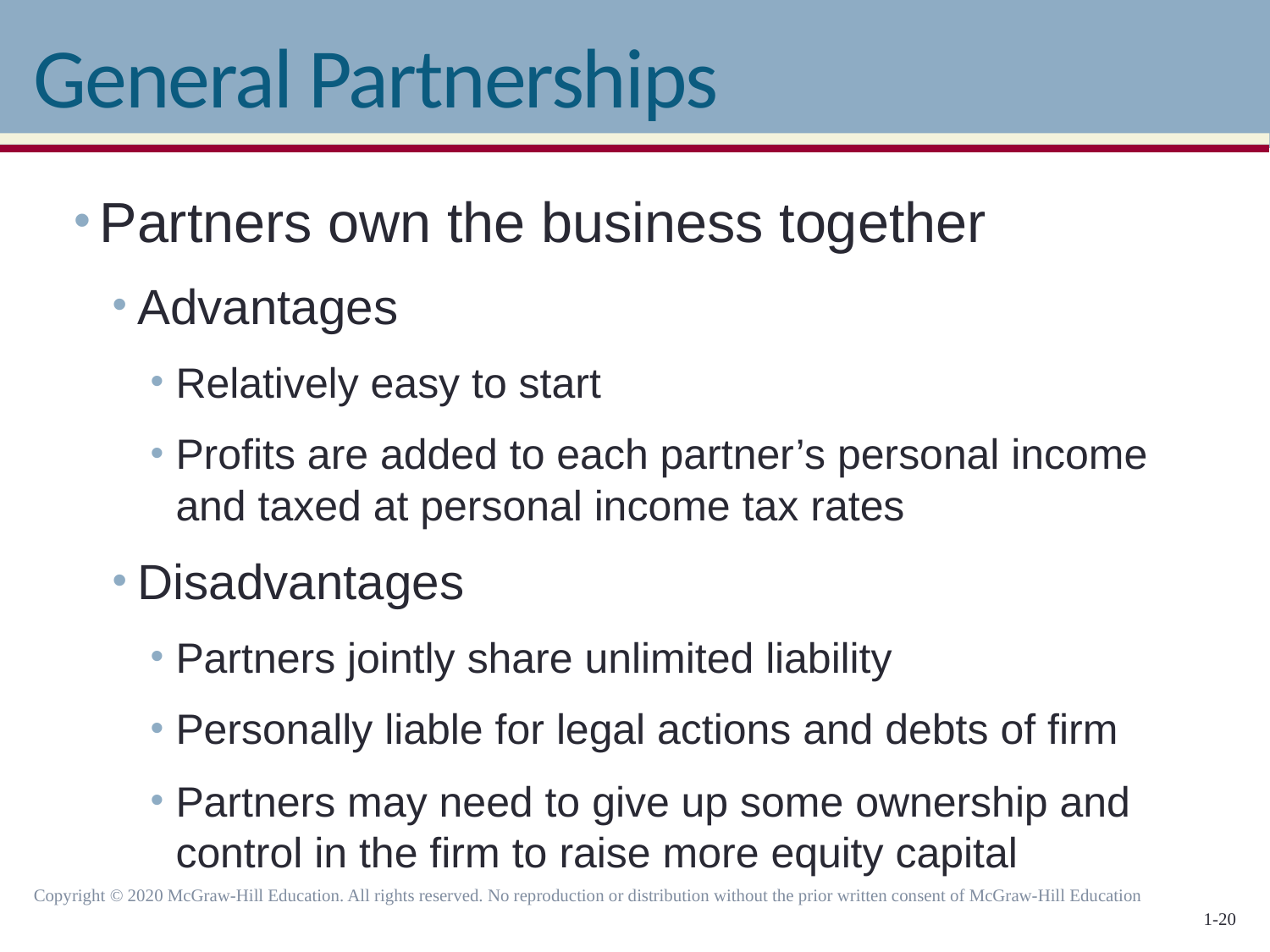

# General Partnerships
Partners own the business together
Advantages
Relatively easy to start
Profits are added to each partner’s personal income and taxed at personal income tax rates
Disadvantages
Partners jointly share unlimited liability
Personally liable for legal actions and debts of firm
Partners may need to give up some ownership and control in the firm to raise more equity capital
Copyright © 2020 McGraw-Hill Education. All rights reserved. No reproduction or distribution without the prior written consent of McGraw-Hill Education